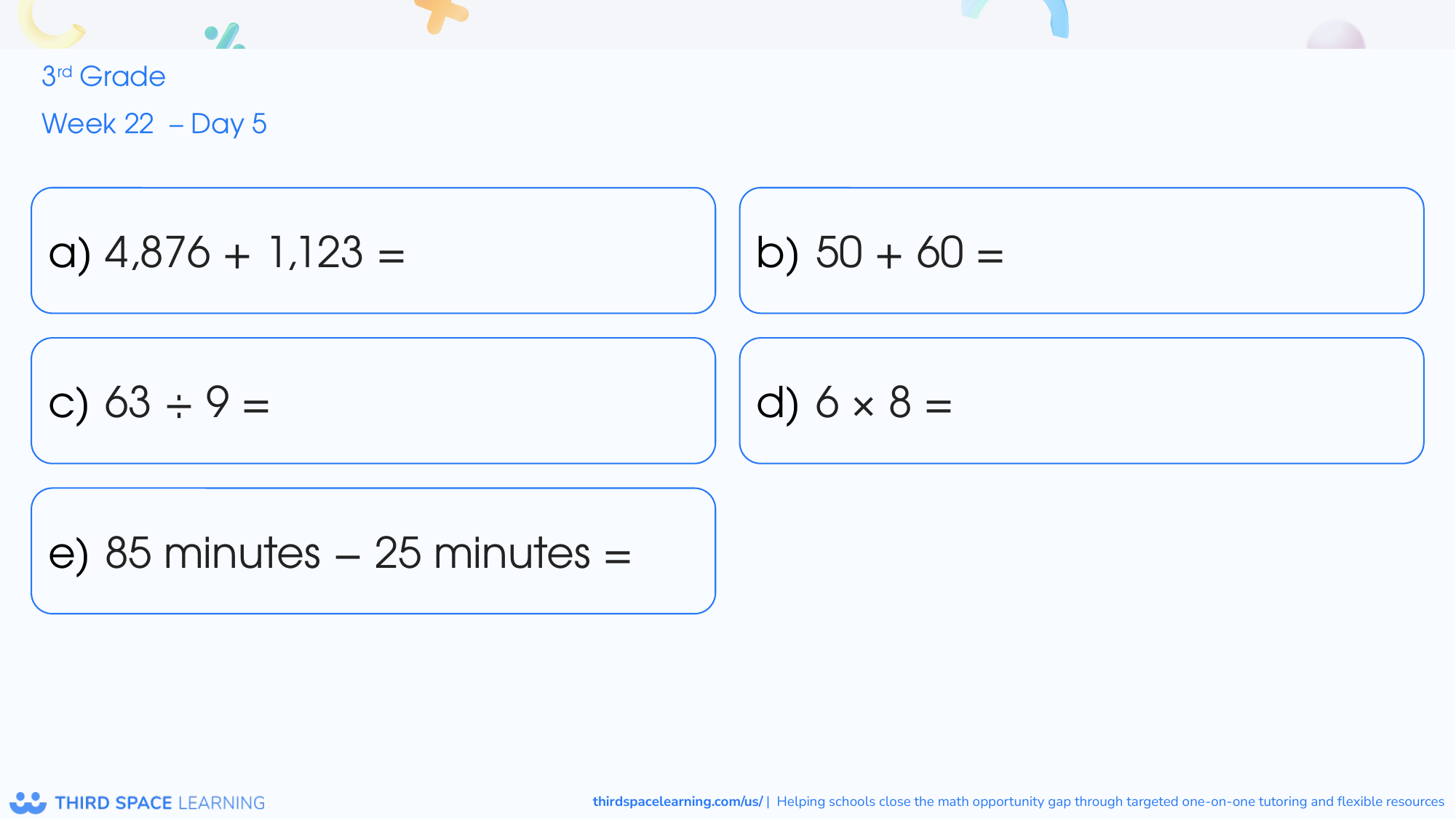

3rd Grade
Week 22  – Day 5
4,876 + 1,123 =
50 + 60 =
63 ÷ 9 =
6 × 8 =
85 minutes − 25 minutes =